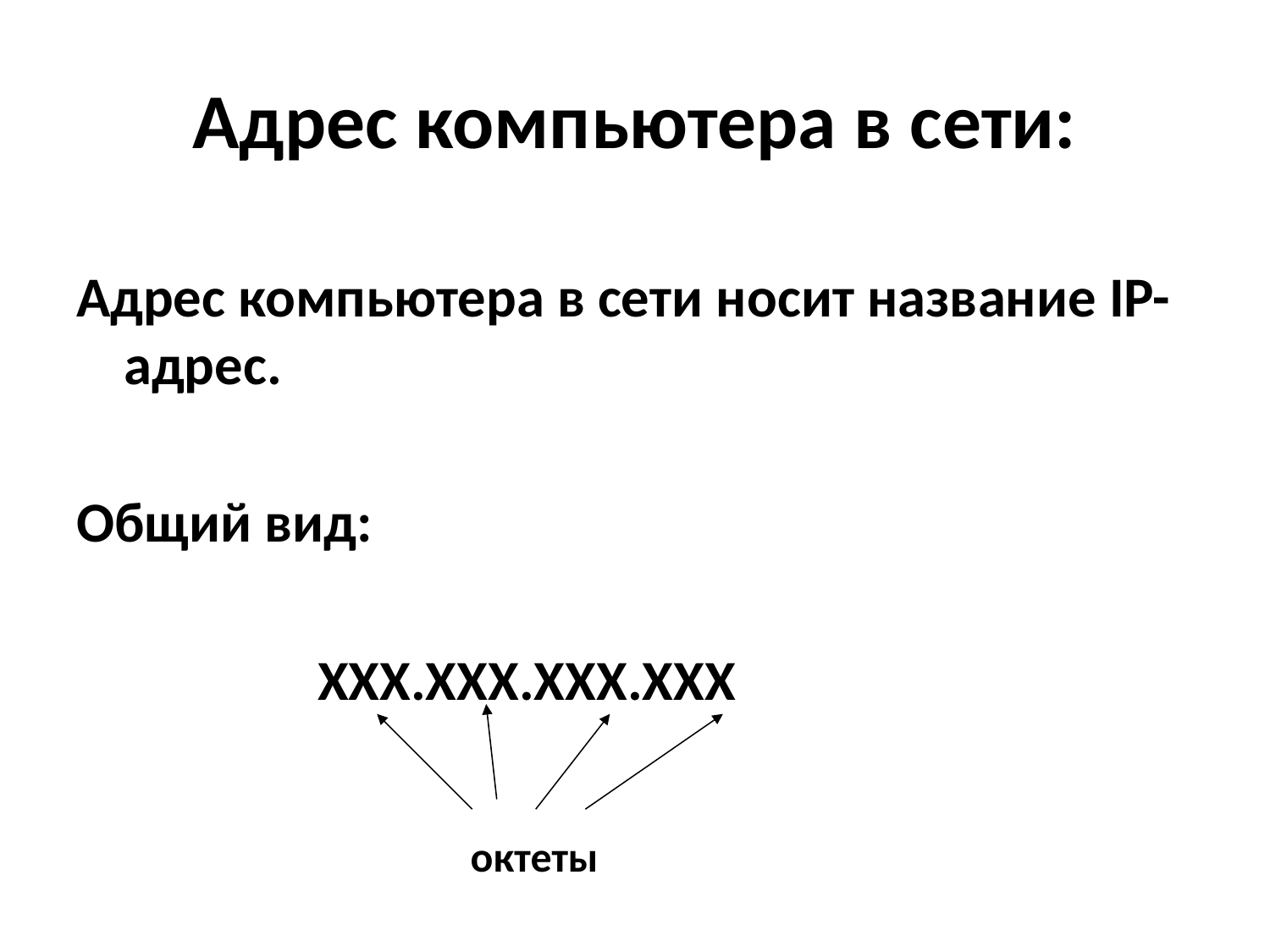

# Адрес компьютера в сети:
Адрес компьютера в сети носит название IP-адрес.

Общий вид:

                   ХХХ.ХХХ.ХХХ.ХХХ

октеты